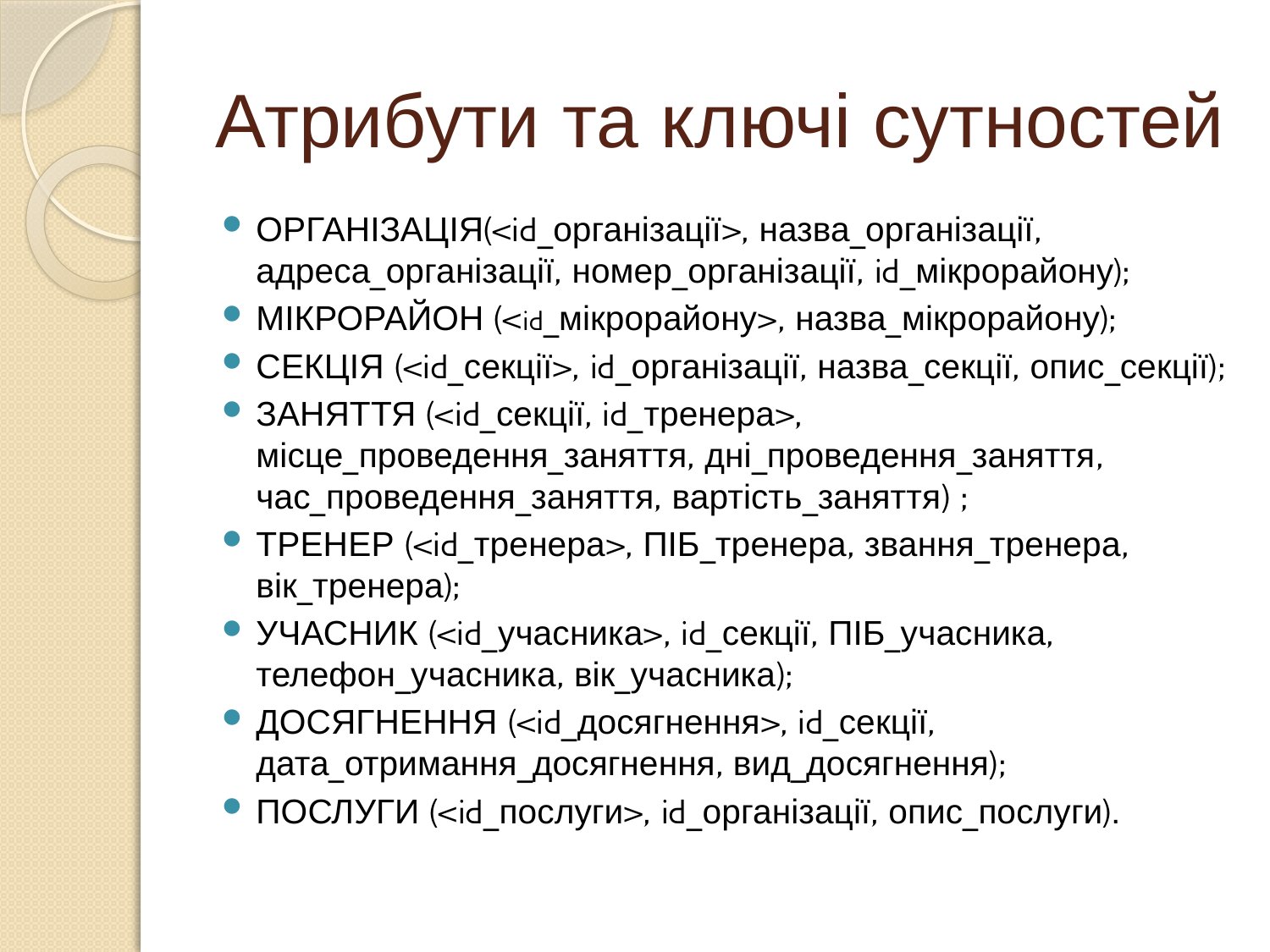

# Атрибути та ключі сутностей
ОРГАНІЗАЦІЯ(<id_організації>, назва_організації, адреса_організації, номер_організації, id_мікрорайону);
МІКРОРАЙОН (<id_мікрорайону>, назва_мікрорайону);
СЕКЦІЯ (<id_секції>, id_організації, назва_секції, опис_секції);
ЗАНЯТТЯ (<id_секції, id_тренера>, місце_проведення_заняття, дні_проведення_заняття, час_проведення_заняття, вартість_заняття) ;
ТРЕНЕР (<id_тренера>, ПІБ_тренера, звання_тренера, вік_тренера);
УЧАСНИК (<id_учасника>, id_секції, ПІБ_учасника, телефон_учасника, вік_учасника);
ДОСЯГНЕННЯ (<id_досягнення>, id_секції, дата_отримання_досягнення, вид_досягнення);
ПОСЛУГИ (<id_послуги>, id_організації, опис_послуги).